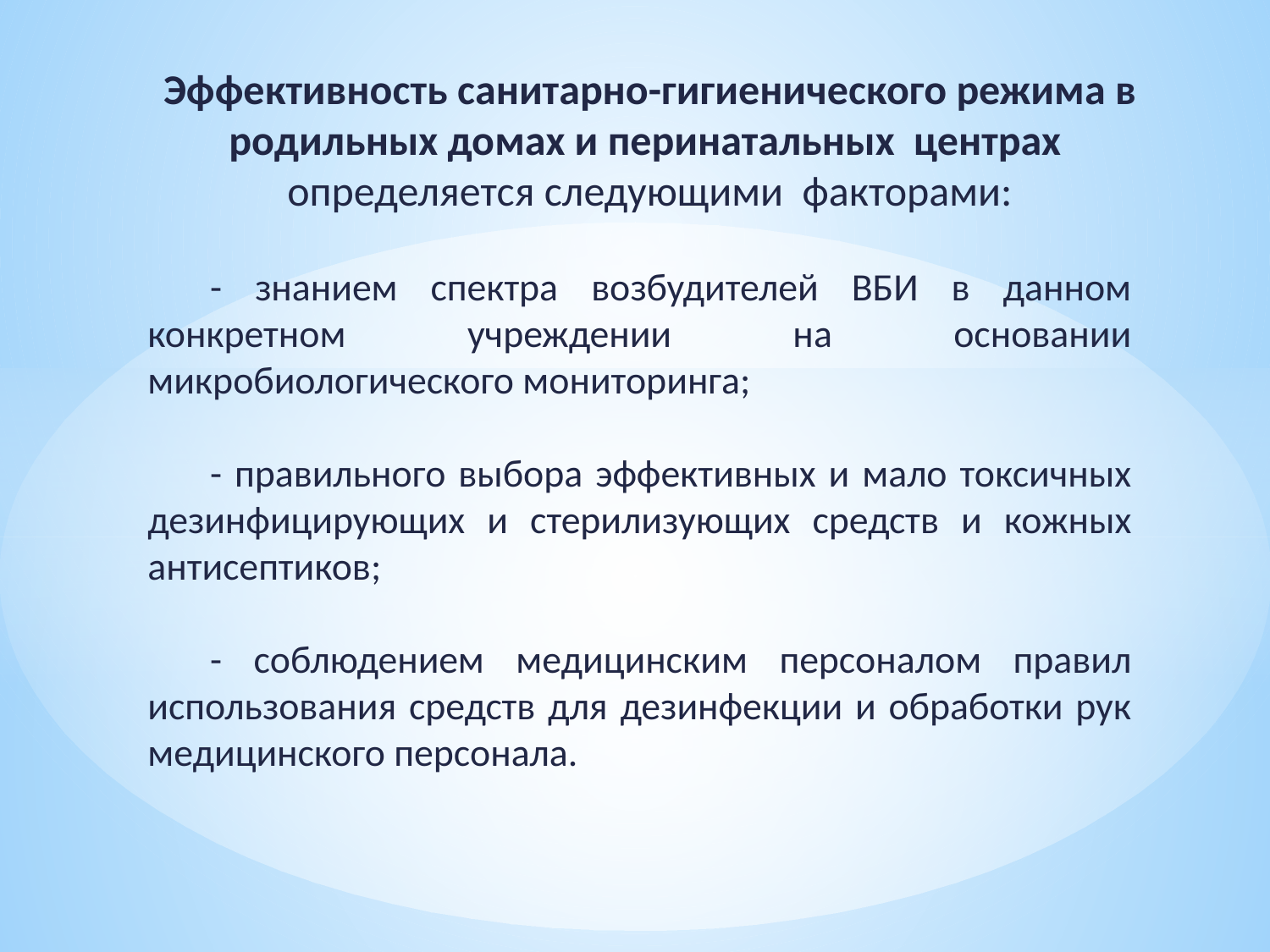

# Эффективность санитарно-гигиенического режима в родильных домах и перинатальных  центрах определяется следующими  факторами:
- знанием спектра возбудителей ВБИ в данном конкретном учреждении на основании микробиологического мониторинга;

- правильного выбора эффективных и мало токсичных дезинфицирующих и стерилизующих средств и кожных антисептиков;

- соблюдением медицинским персоналом правил использования средств для дезинфекции и обработки рук медицинского персонала.